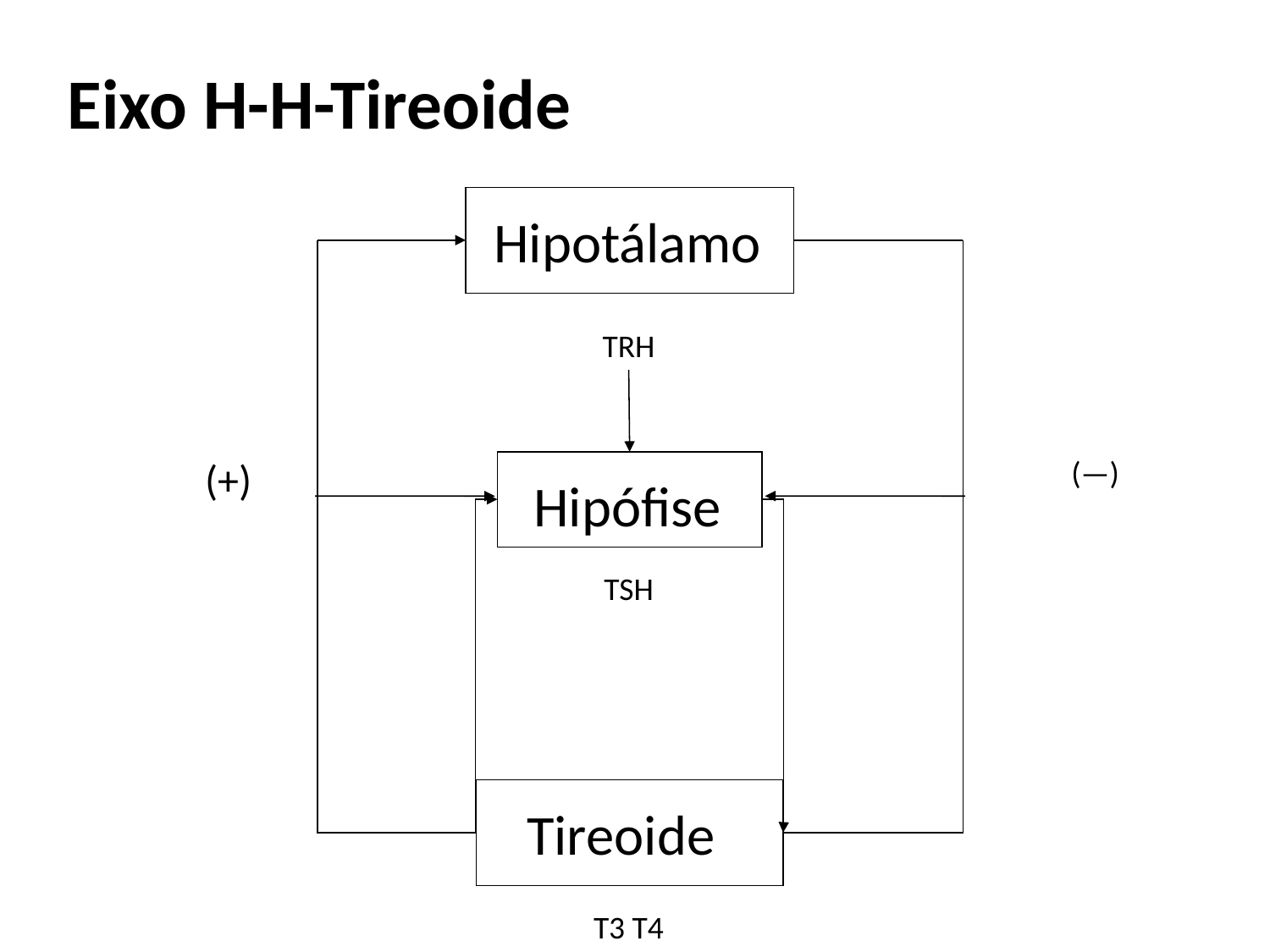

Eixo H-H-Tireoide

Hipotálamo
TRH
(—)
(+)

Hipófise

TSH

Tireoide
T3 T4